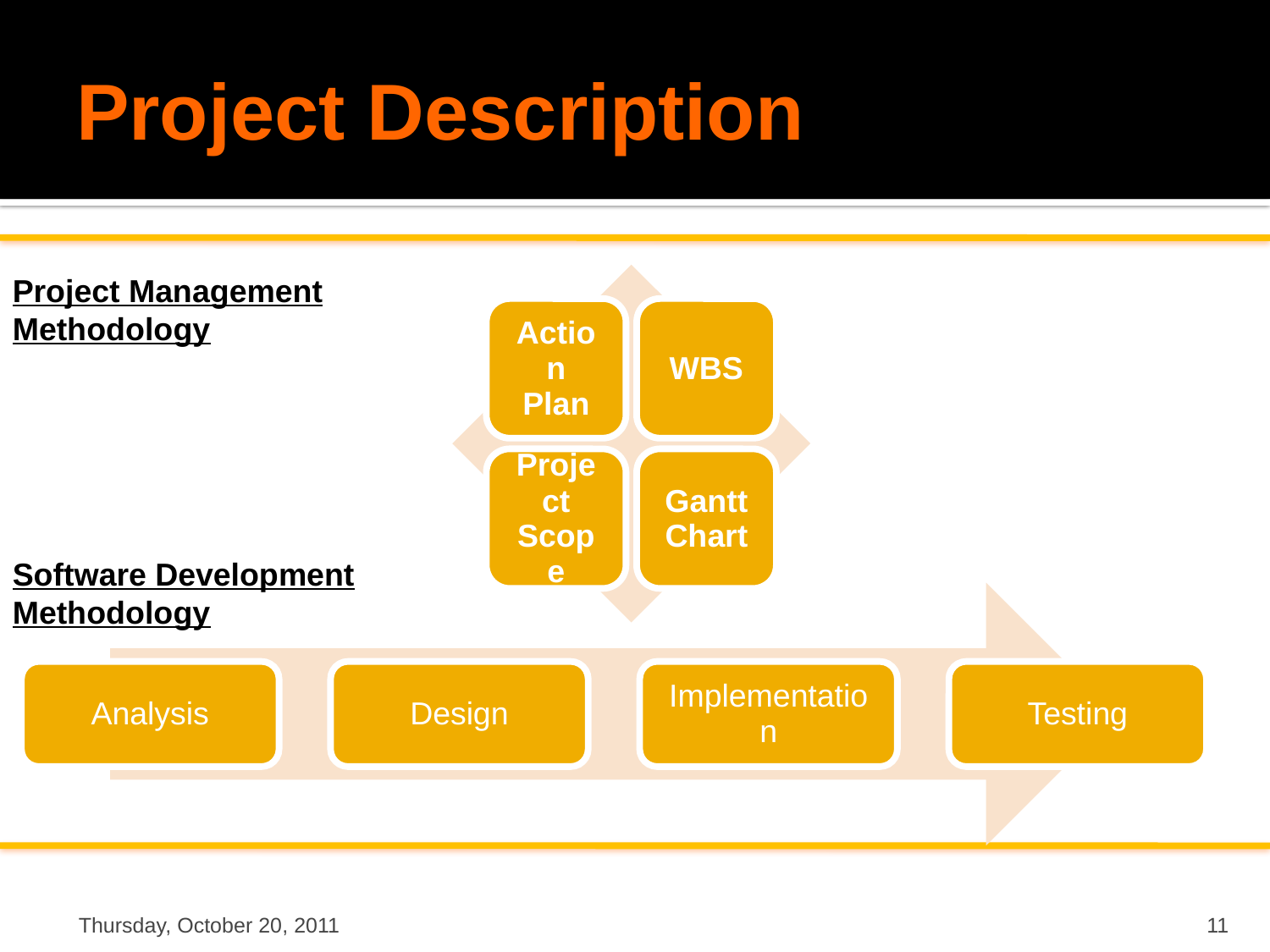

# Project Description
Action Plan
WBS
Project Scope
Gantt Chart
Project Management Methodology
Software Development Methodology
Analysis
Design
Implementation
Testing
Thursday, October 20, 2011
11